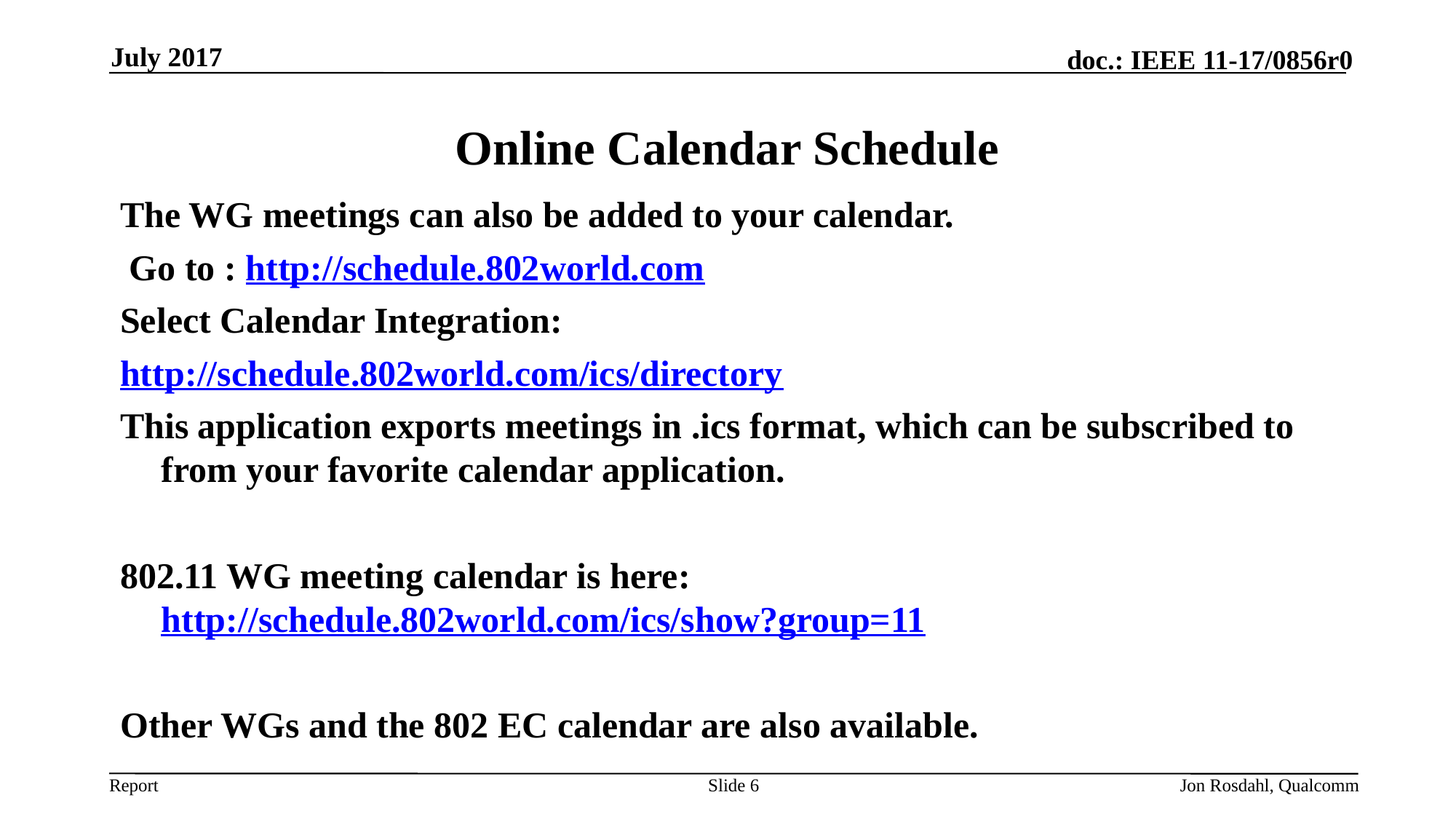

July 2017
# Online Calendar Schedule
The WG meetings can also be added to your calendar.
 Go to : http://schedule.802world.com
Select Calendar Integration:
http://schedule.802world.com/ics/directory
This application exports meetings in .ics format, which can be subscribed to from your favorite calendar application.

802.11 WG meeting calendar is here: http://schedule.802world.com/ics/show?group=11

Other WGs and the 802 EC calendar are also available.

Note: the schedule on this calendar will be updated as will IMAT.

Slide 6
Jon Rosdahl, Qualcomm